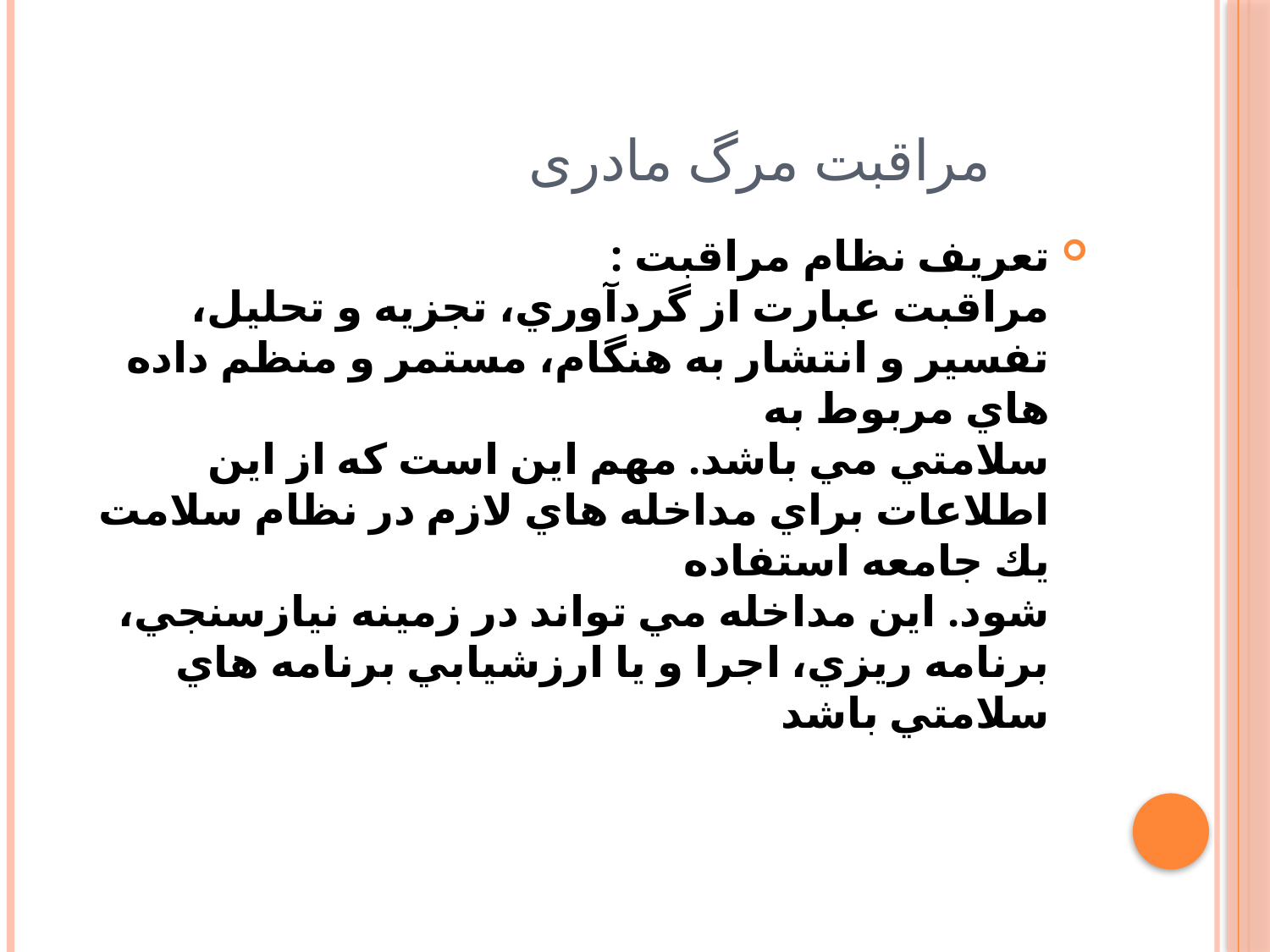

# مراقبت مرگ مادری
تعریف نظام مراقبت :
مراقبت عبارت از گردآوري، تجزیه و تحليل، تفسير و انتشار به هنگام، مستمر و منظم داده هاي مربوط به
سلامتي مي باشد. مهم این است كه از این اطلاعات براي مداخله هاي لازم در نظام سلامت یك جامعه استفاده
شود. این مداخله مي تواند در زمينه نيازسنجي، برنامه ریزي، اجرا و یا ارزشيابي برنامه هاي سلامتي باشد